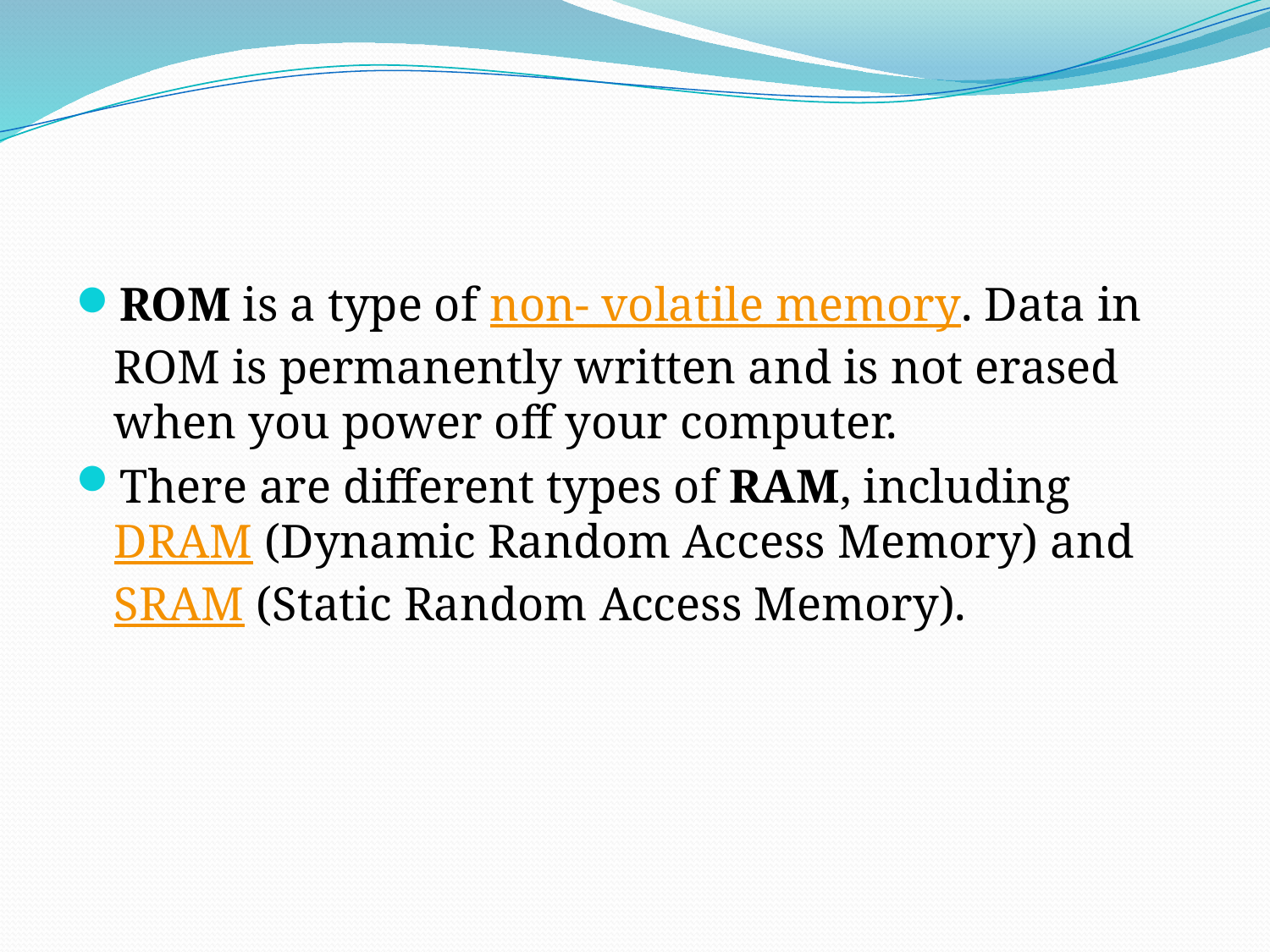

#
ROM is a type of non- volatile memory. Data in ROM is permanently written and is not erased when you power off your computer.
There are different types of RAM, including DRAM (Dynamic Random Access Memory) and SRAM (Static Random Access Memory).